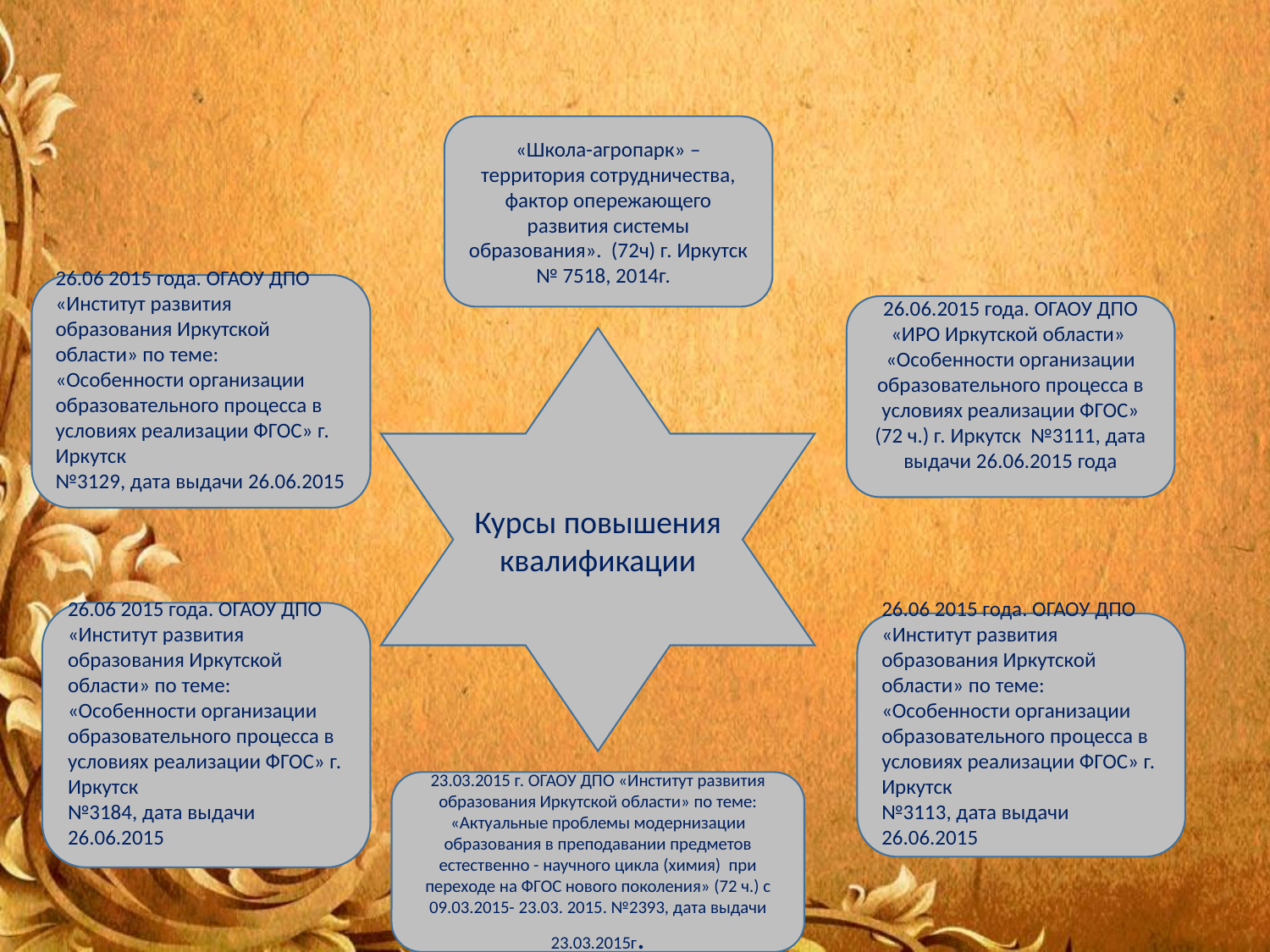

#
«Школа-агропарк» – территория сотрудничества, фактор опережающего развития системы образования».  (72ч) г. Иркутск № 7518, 2014г.

26.06 2015 года. ОГАОУ ДПО «Институт развития образования Иркутской области» по теме: «Особенности организации образовательного процесса в условиях реализации ФГОС» г. Иркутск
№3129, дата выдачи 26.06.2015

26.06.2015 года. ОГАОУ ДПО «ИРО Иркутской области»  «Особенности организации образовательного процесса в условиях реализации ФГОС» (72 ч.) г. Иркутск  №3111, дата выдачи 26.06.2015 года

Курсы повышения квалификации
26.06 2015 года. ОГАОУ ДПО «Институт развития образования Иркутской области» по теме: «Особенности организации образовательного процесса в условиях реализации ФГОС» г. Иркутск
№3184, дата выдачи 26.06.2015

26.06 2015 года. ОГАОУ ДПО «Институт развития образования Иркутской области» по теме: «Особенности организации образовательного процесса в условиях реализации ФГОС» г. Иркутск
№3113, дата выдачи 26.06.2015

23.03.2015 г. ОГАОУ ДПО «Институт развития образования Иркутской области» по теме: «Актуальные проблемы модернизации образования в преподавании предметов естественно - научного цикла (химия)  при переходе на ФГОС нового поколения» (72 ч.) с 09.03.2015- 23.03. 2015. №2393, дата выдачи 23.03.2015г.